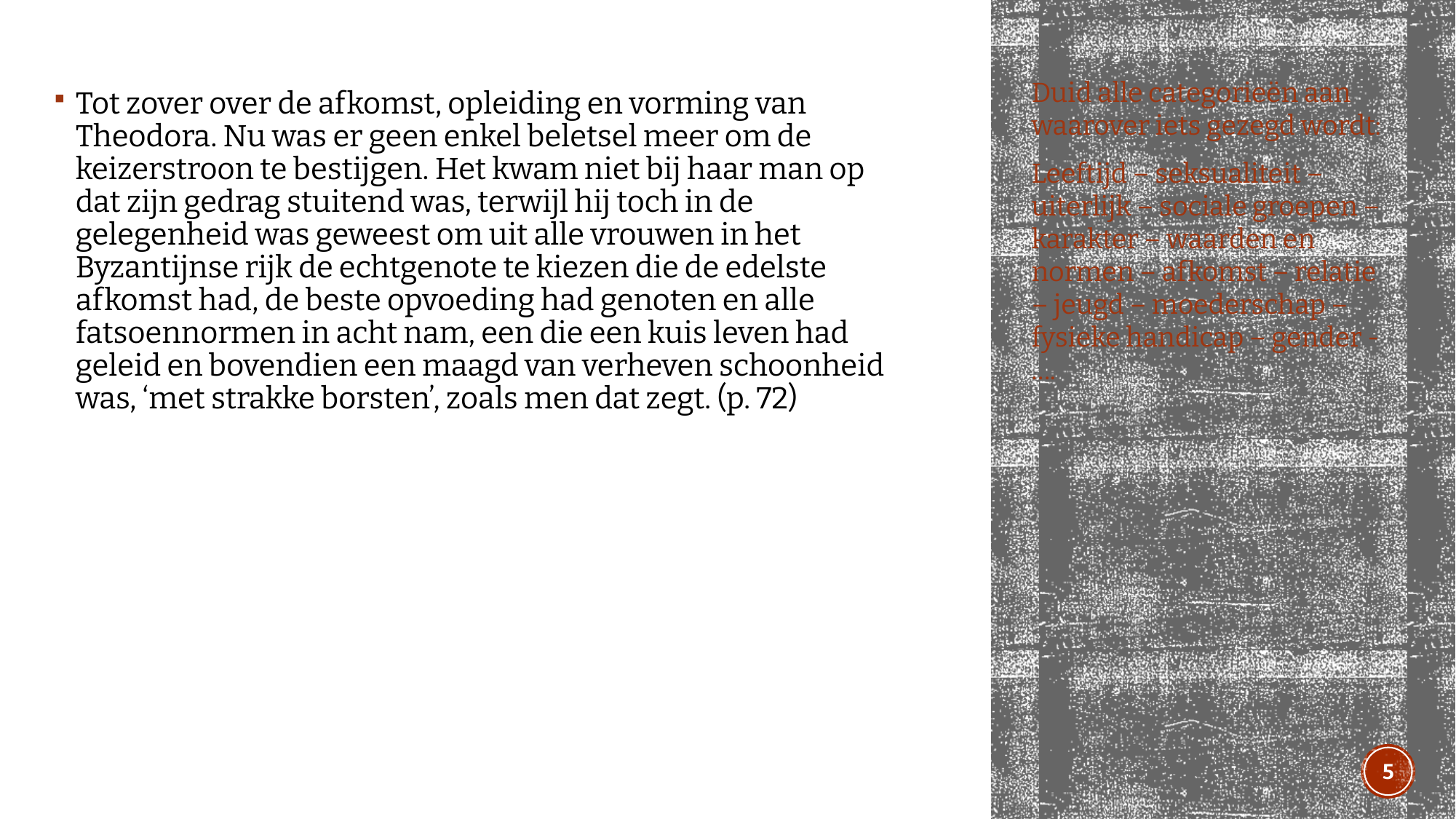

Duid alle categorieën aan waarover iets gezegd wordt:
Leeftijd – seksualiteit – uiterlijk – sociale groepen – karakter – waarden en normen – afkomst – relatie – jeugd – moederschap – fysieke handicap – gender - ….

Tot zover over de afkomst, opleiding en vorming van Theodora. Nu was er geen enkel beletsel meer om de keizerstroon te bestijgen. Het kwam niet bij haar man op dat zijn gedrag stuitend was, terwijl hij toch in de gelegenheid was geweest om uit alle vrouwen in het Byzantijnse rijk de echtgenote te kiezen die de edelste afkomst had, de beste opvoeding had genoten en alle fatsoennormen in acht nam, een die een kuis leven had geleid en bovendien een maagd van verheven schoonheid was, ‘met strakke borsten’, zoals men dat zegt. (p. 72)
5